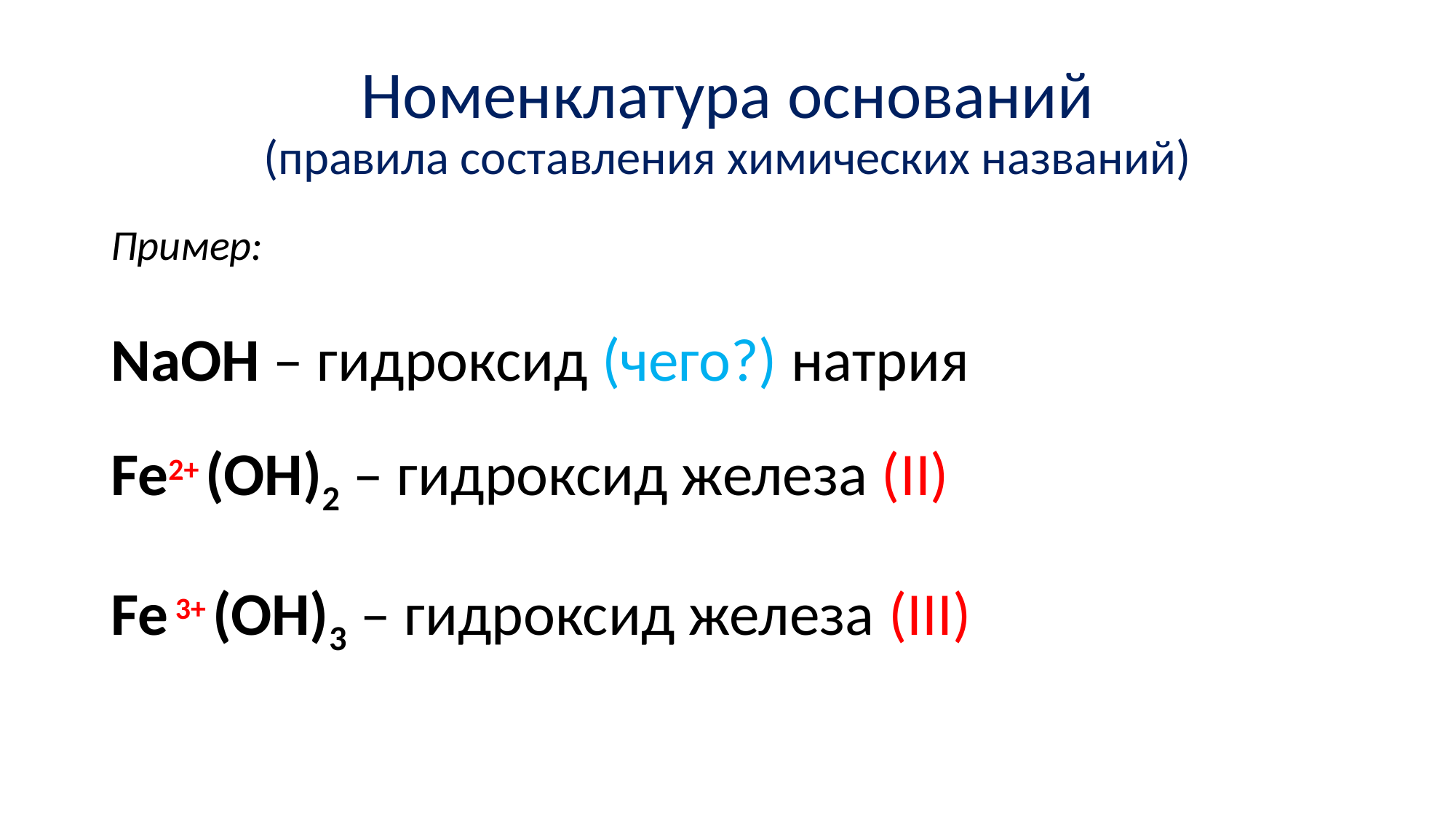

# Номенклатура оснований (правила составления химических названий)
Пример:
NaOH – гидроксид (чего?) натрия
Fe2+ (OH)2 – гидроксид железа (II)
Fe 3+ (OH)3 – гидроксид железа (III)